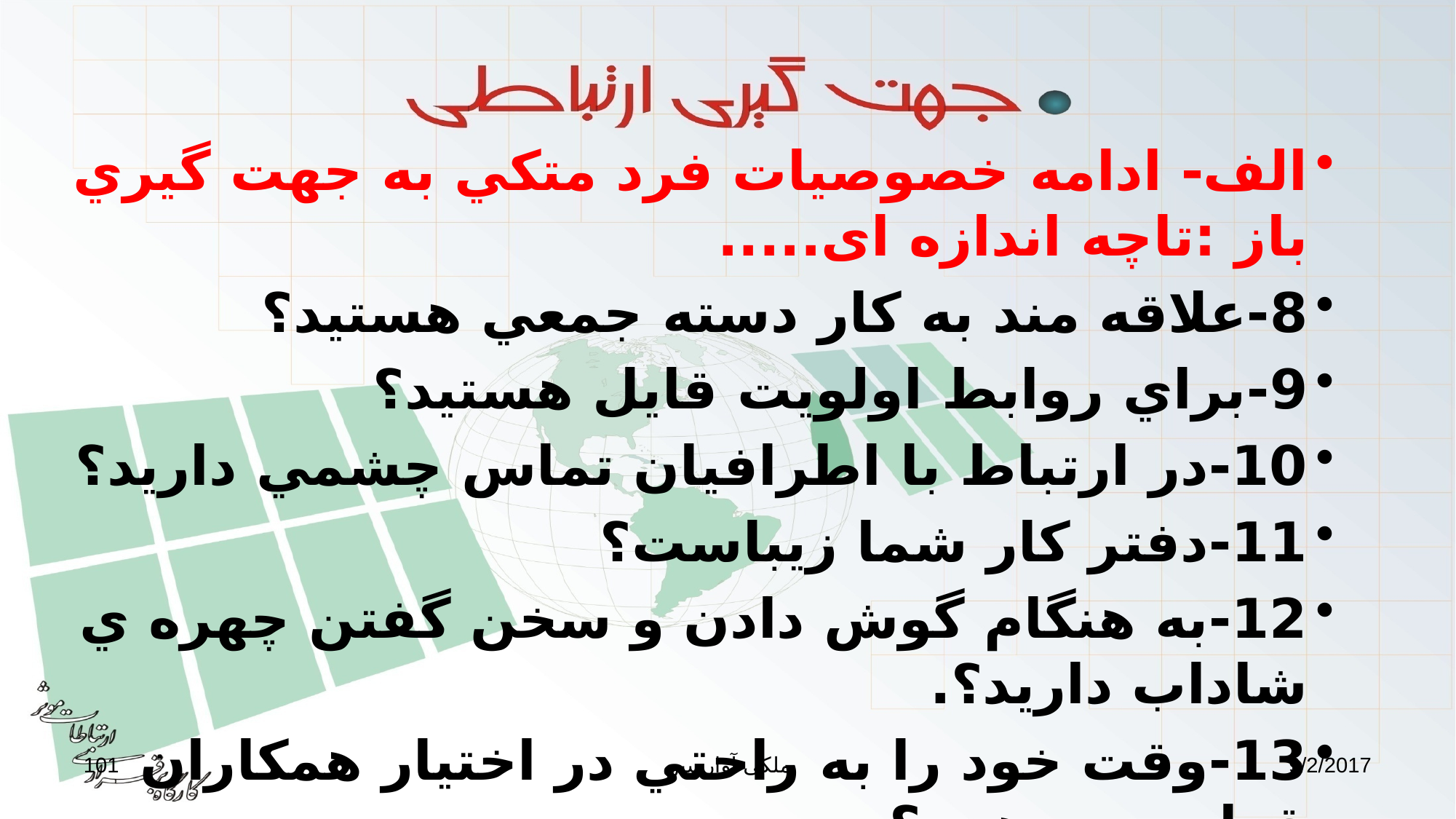

الف- ادامه خصوصيات فرد متكي به جهت گيري باز :تاچه اندازه ای.....
8-علاقه مند به كار دسته جمعي هستید؟
9-براي روابط اولويت قايل هستید؟
10-در ارتباط با اطرافیان تماس چشمي دارید؟
11-دفتر كار شما زيباست؟
12-به هنگام گوش دادن و سخن گفتن چهره ي شاداب دارید؟.
13-وقت خود را به راحتي در اختيار همکاران قرار مي دهید.؟

101
ملکی آوارسین
9/2/2017